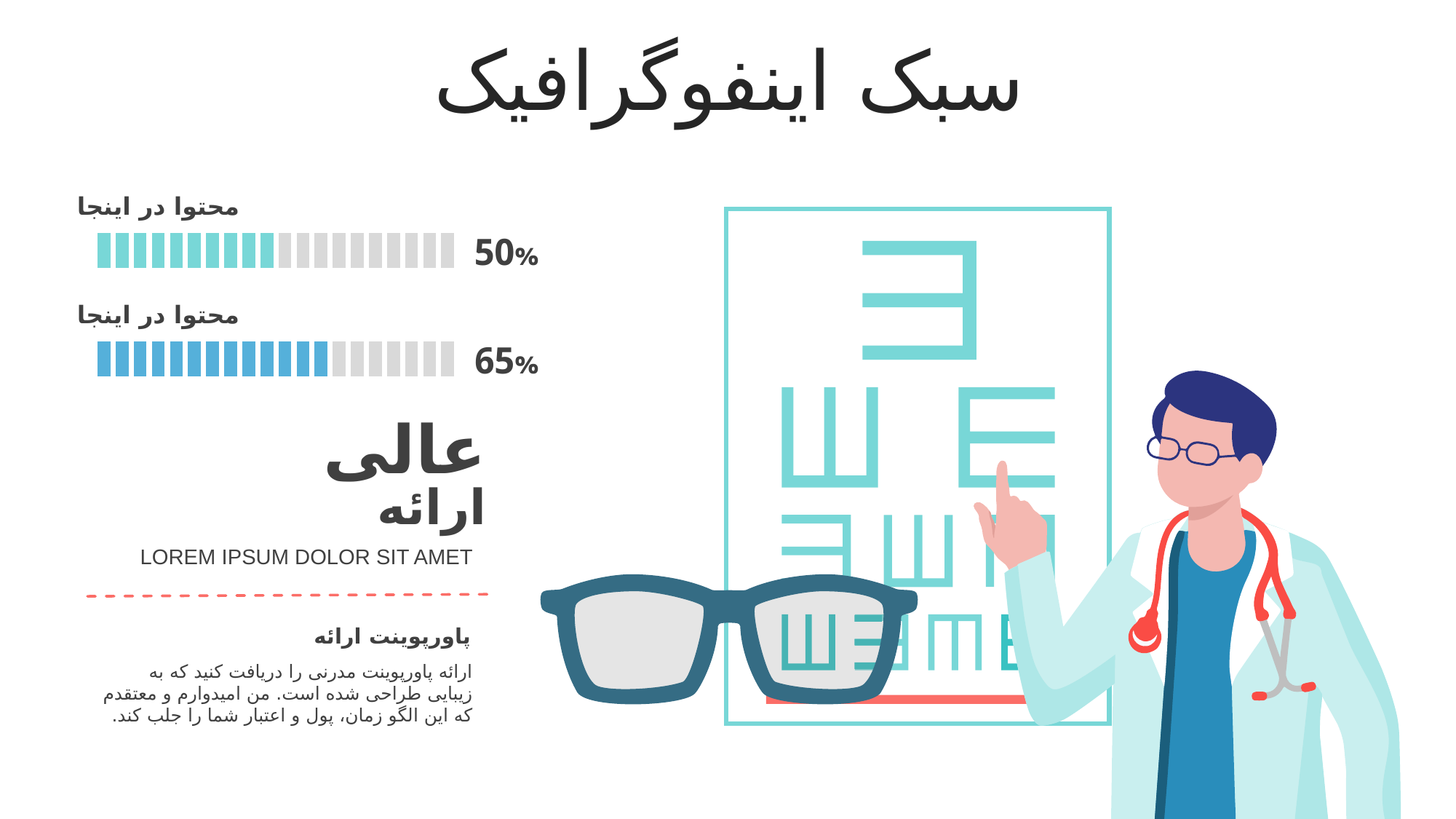

سبک اینفوگرافیک
محتوا در اینجا
50%

محتوا در اینجا
65%

عالی
ارائه
LOREM IPSUM DOLOR SIT AMET

پاورپوینت ارائه
ارائه پاورپوینت مدرنی را دریافت کنید که به زیبایی طراحی شده است. من امیدوارم و معتقدم که این الگو زمان، پول و اعتبار شما را جلب کند.